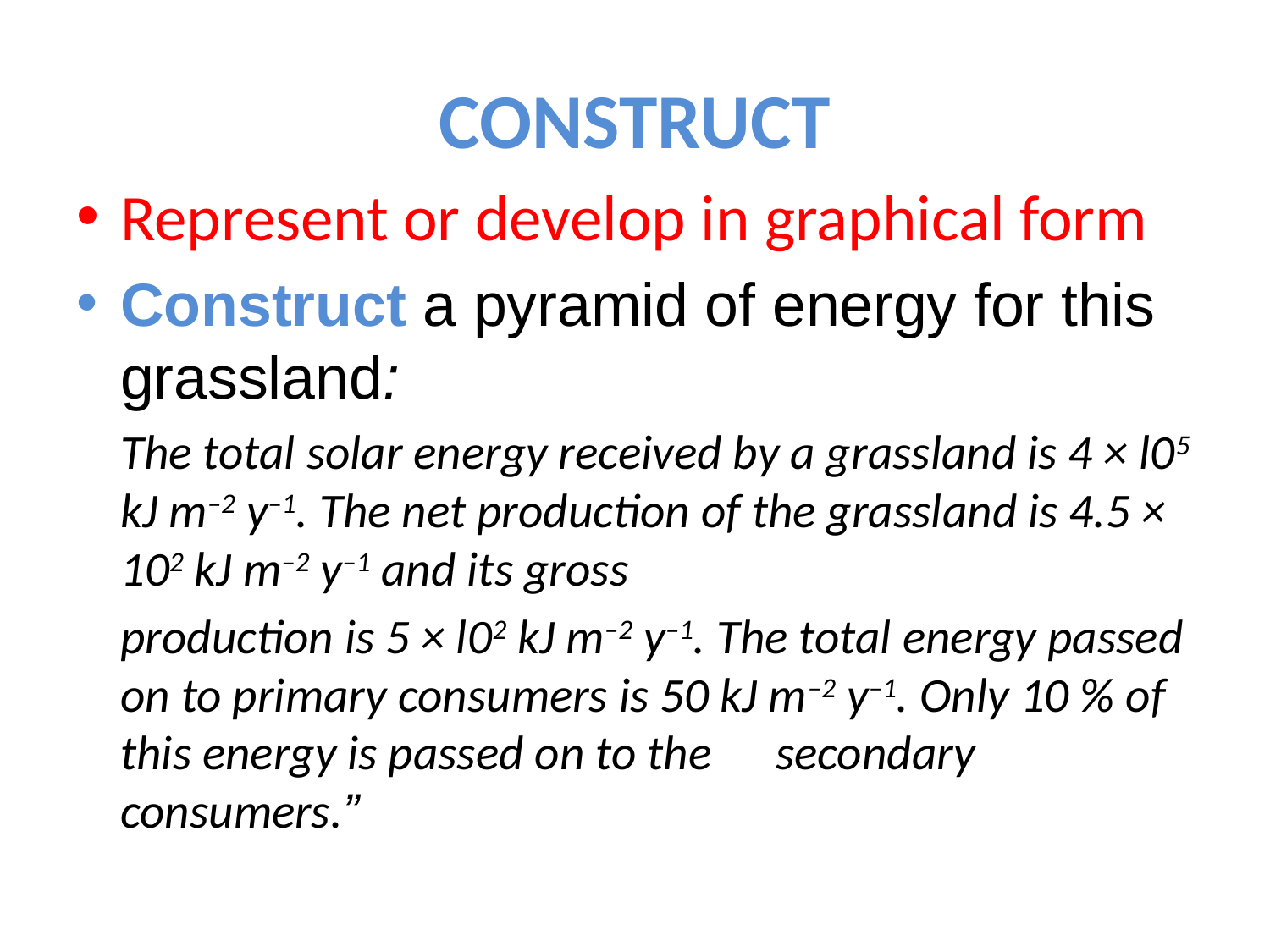

# CONSTRUCT
Represent or develop in graphical form
Construct a pyramid of energy for this grassland:
	The total solar energy received by a grassland is 4 × l05 kJ m–2 y–1. The net production of the grassland is 4.5 × 102 kJ m–2 y–1 and its gross
	production is 5 × l02 kJ m–2 y–1. The total energy passed on to primary consumers is 50 kJ m–2 y–1. Only 10 % of this energy is passed on to the	secondary consumers.”